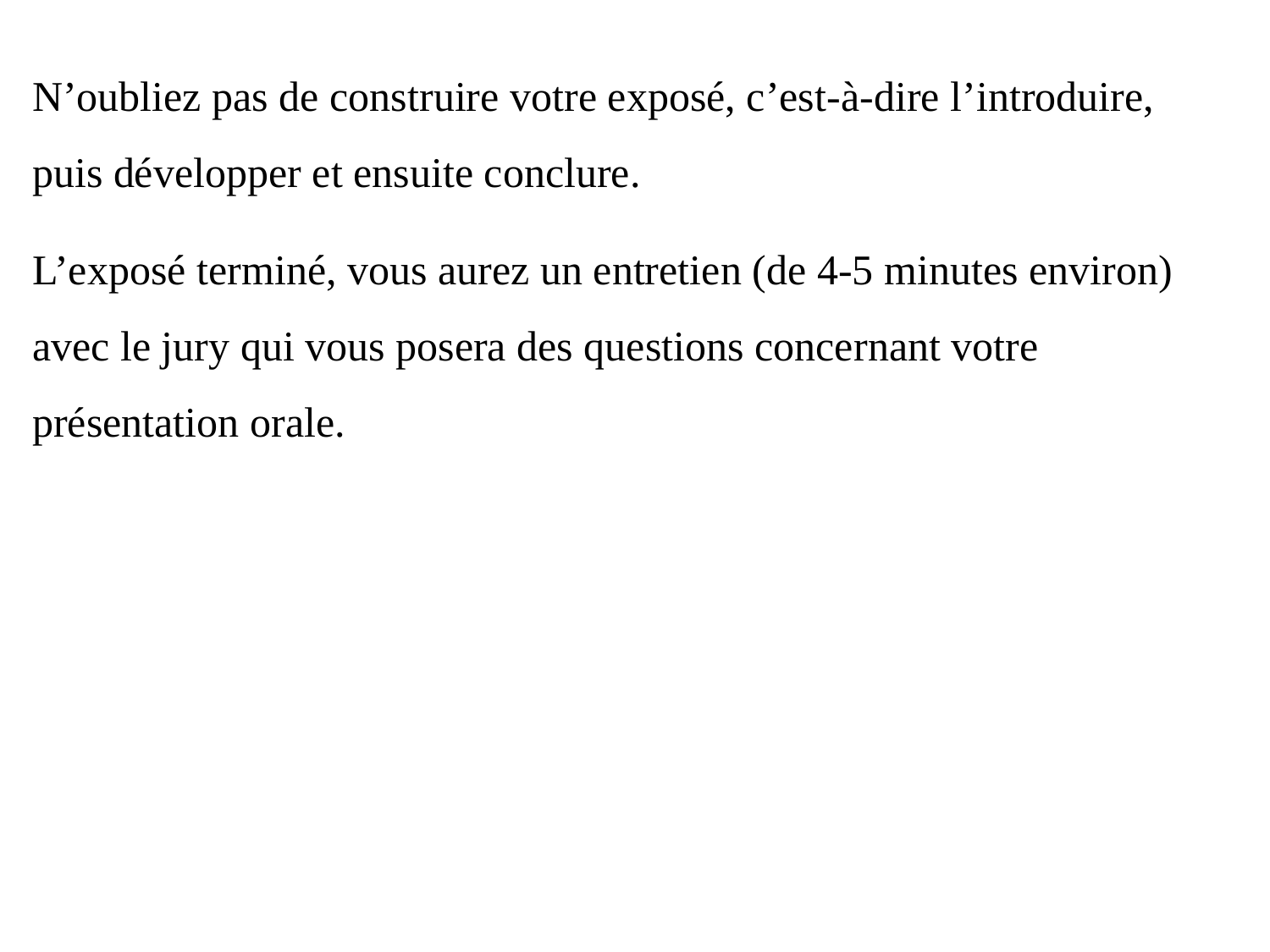

N’oubliez pas de construire votre exposé, c’est-à-dire l’introduire, puis développer et ensuite conclure.
L’exposé terminé, vous aurez un entretien (de 4-5 minutes environ) avec le jury qui vous posera des questions concernant votre présentation orale.